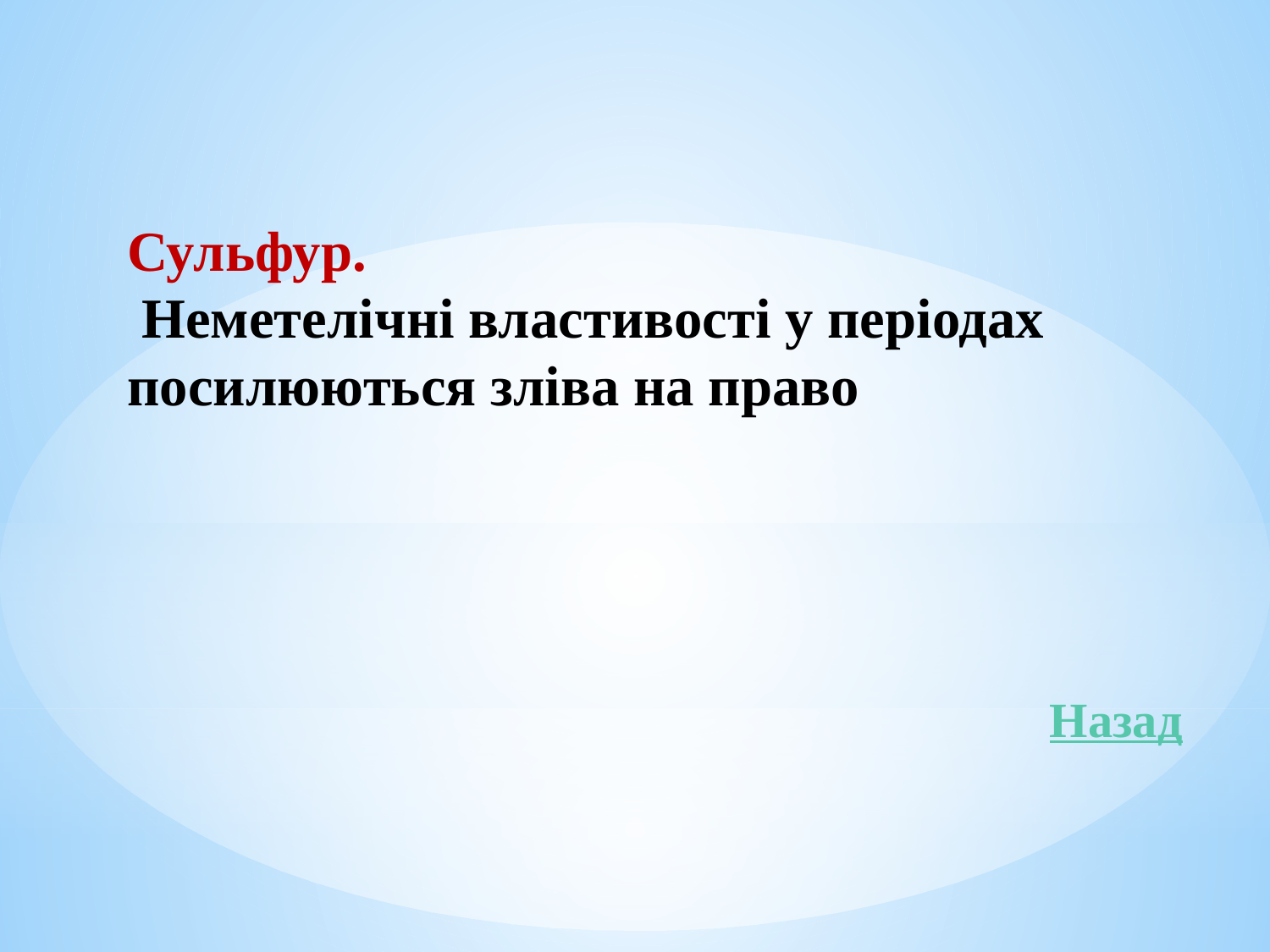

Сульфур.
 Неметелічні властивості у періодах посилюються зліва на право

Назад